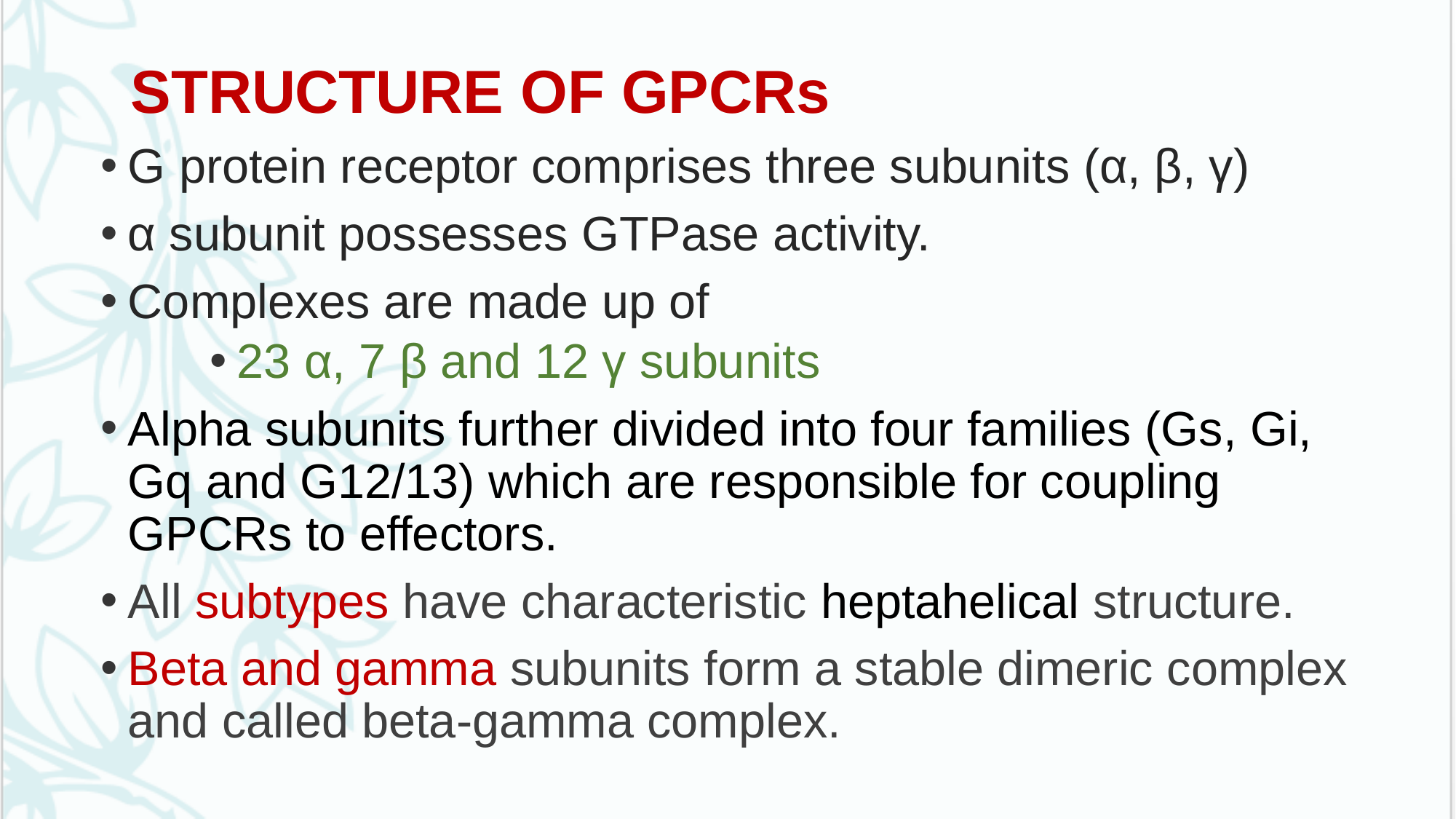

# .
  STRUCTURE OF GPCRs
G protein receptor comprises three subunits (α, β, γ)
α subunit possesses GTPase activity.
Complexes are made up of
23 α, 7 β and 12 γ subunits
Alpha subunits further divided into four families (Gs, Gi, Gq and G12/13) which are responsible for coupling GPCRs to effectors.
All subtypes have characteristic heptahelical structure.
Beta and gamma subunits form a stable dimeric complex and called beta-gamma complex.